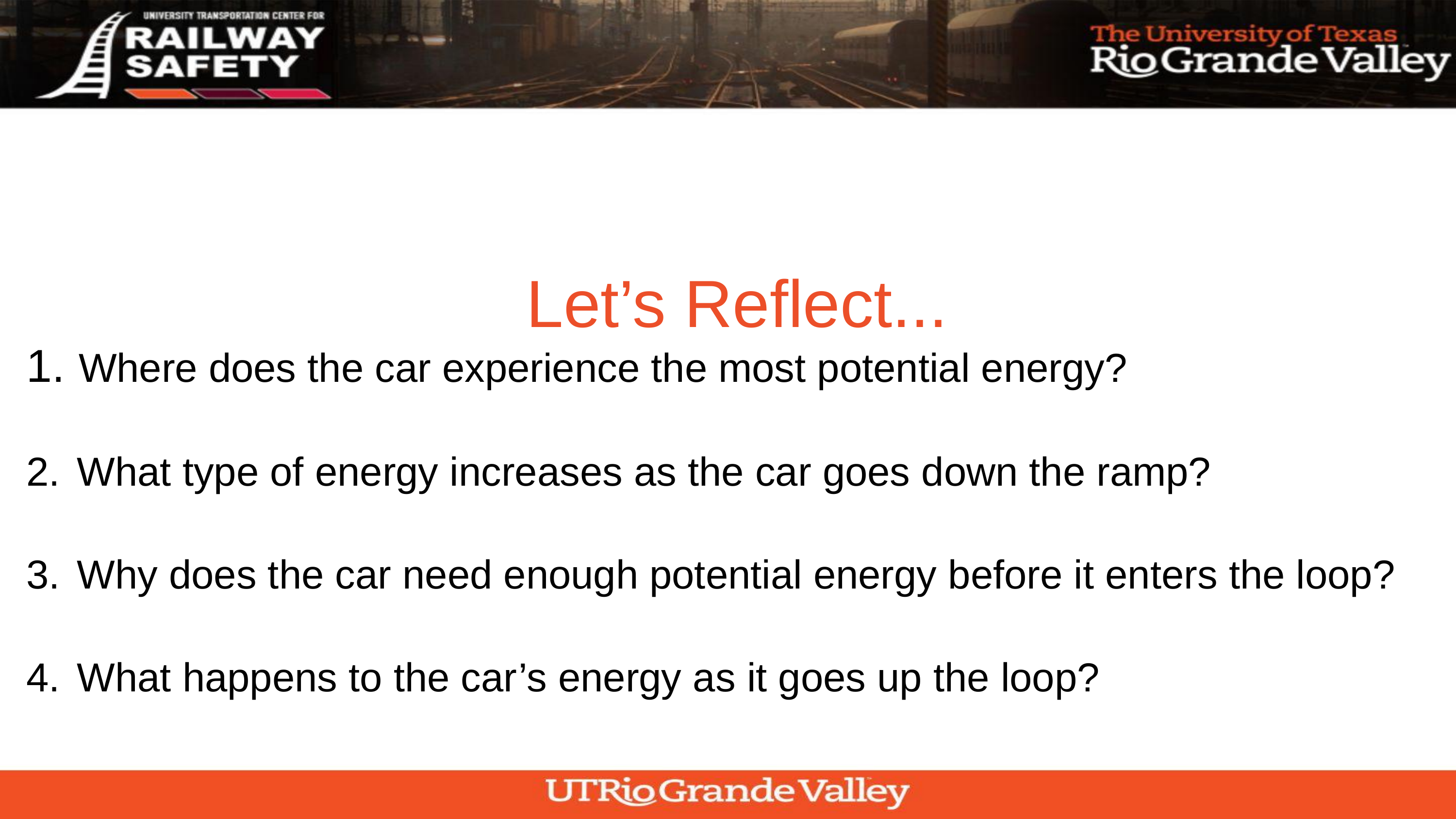

Let’s Reflect...
 Where does the car experience the most potential energy?
 What type of energy increases as the car goes down the ramp?
 Why does the car need enough potential energy before it enters the loop?
 What happens to the car’s energy as it goes up the loop?